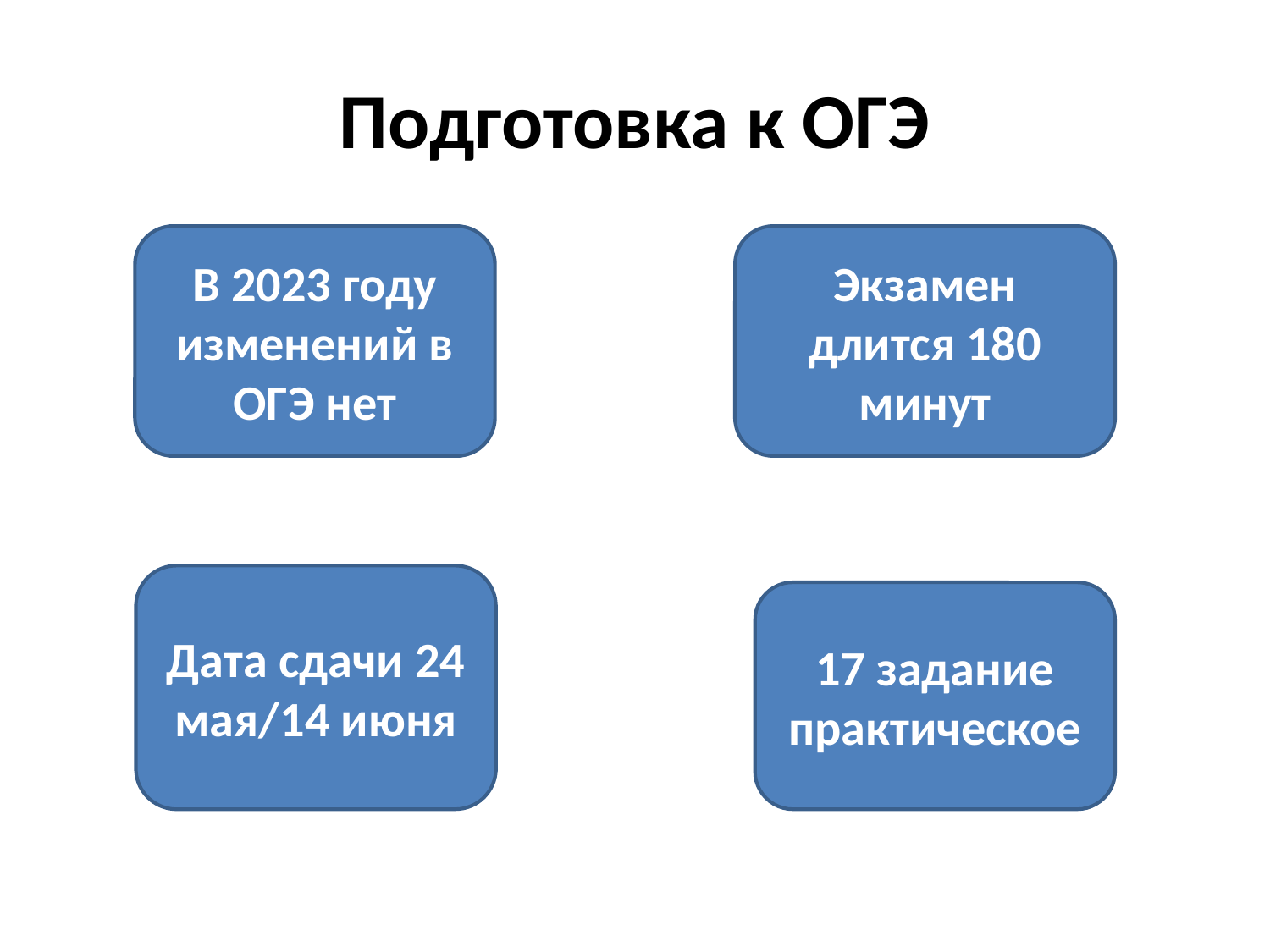

# Подготовка к ОГЭ
В 2023 году изменений в ОГЭ нет
Экзамен длится 180 минут
Дата сдачи 24 мая/14 июня
17 задание практическое